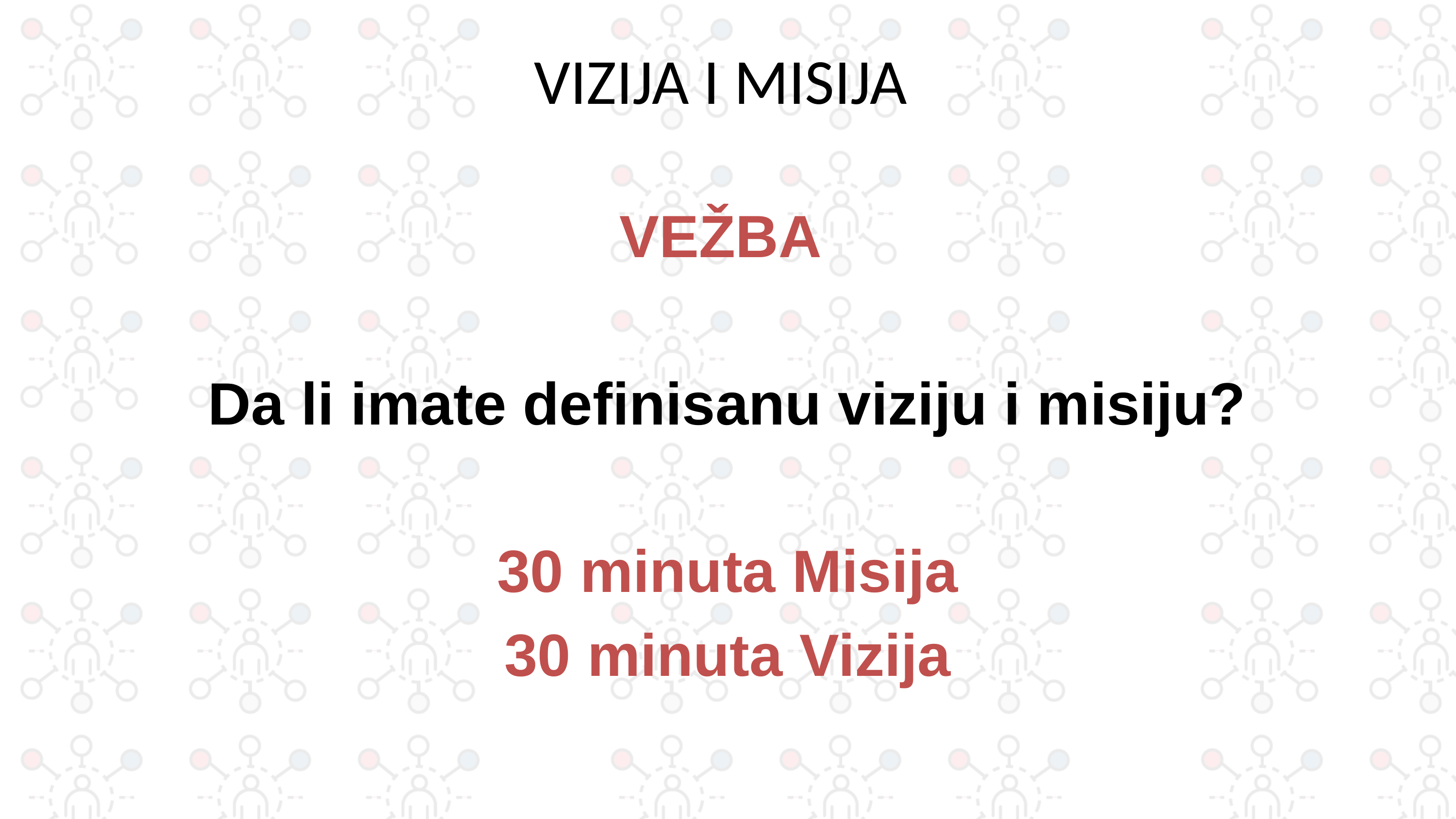

# VIZIJA I MISIJA
VEŽBA

Da li imate definisanu viziju i misiju?

30 minuta Misija
30 minuta Vizija